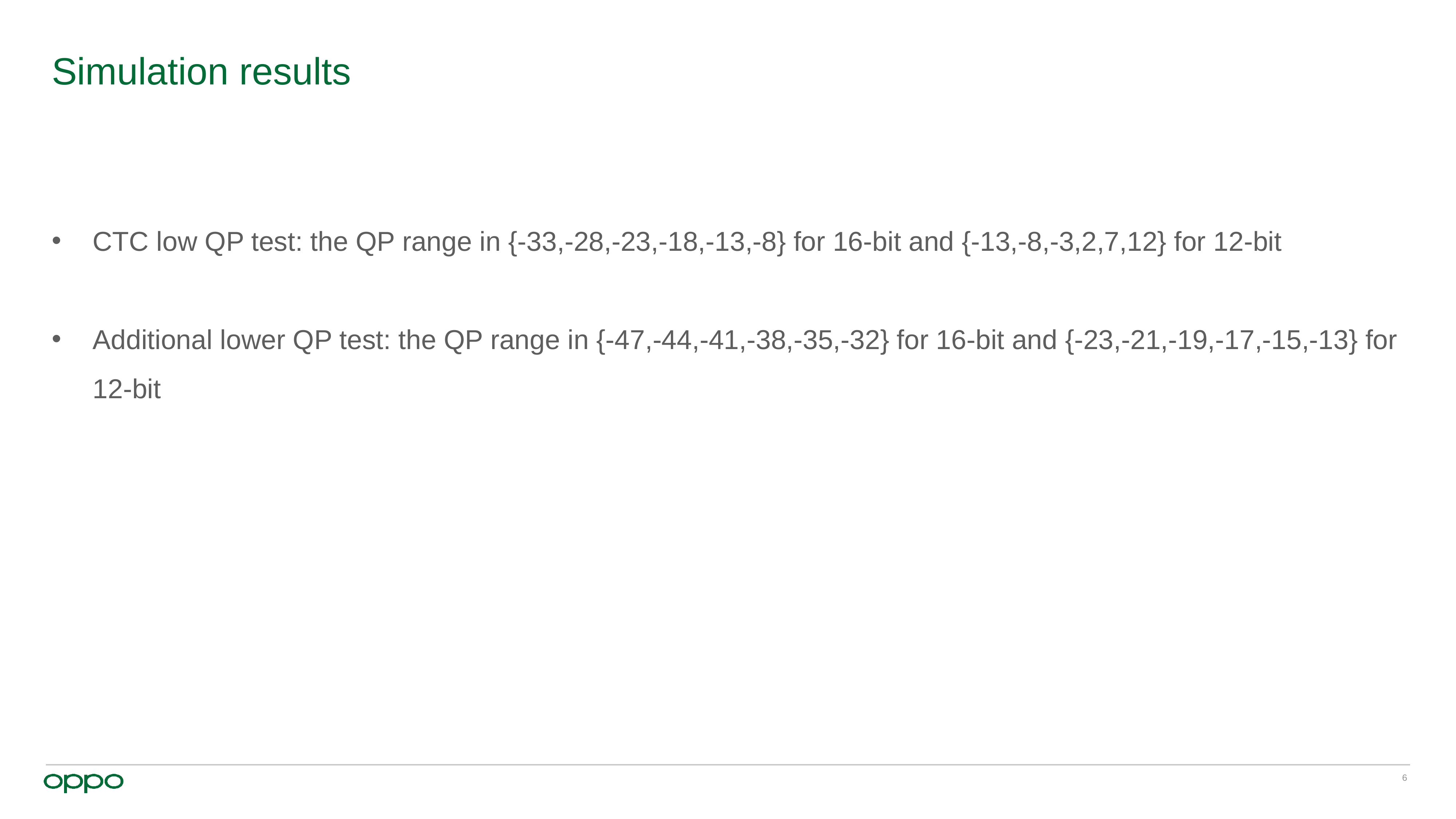

# Simulation results
CTC low QP test: the QP range in {-33,-28,-23,-18,-13,-8} for 16-bit and {-13,-8,-3,2,7,12} for 12-bit

Additional lower QP test: the QP range in {-47,-44,-41,-38,-35,-32} for 16-bit and {-23,-21,-19,-17,-15,-13} for 12-bit